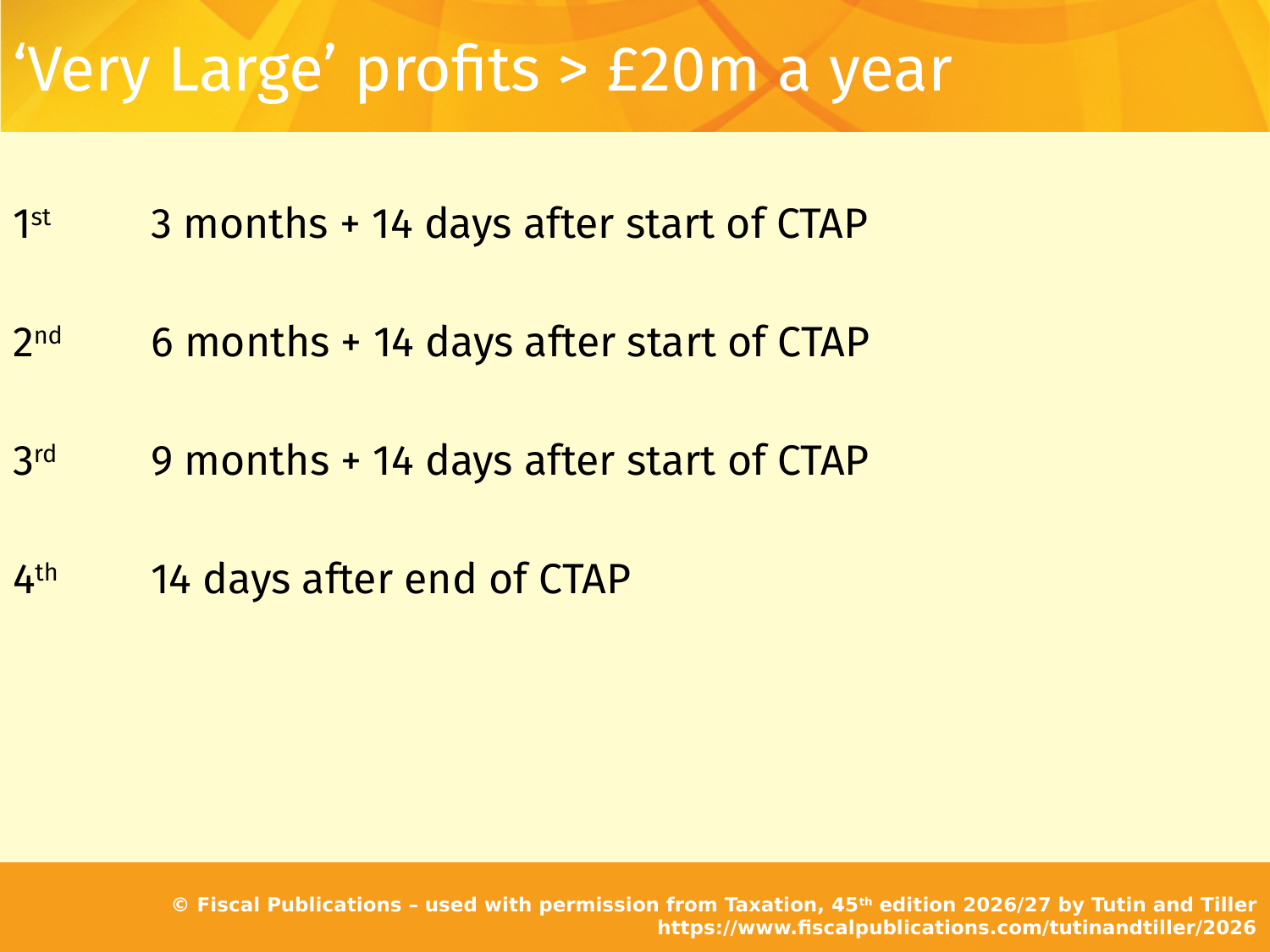

# ‘Very Large’ profits > £20m a year

1st 	 3 months + 14 days after start of CTAP

2nd 	 6 months + 14 days after start of CTAP

3rd 	 9 months + 14 days after start of CTAP

4th 	 14 days after end of CTAP